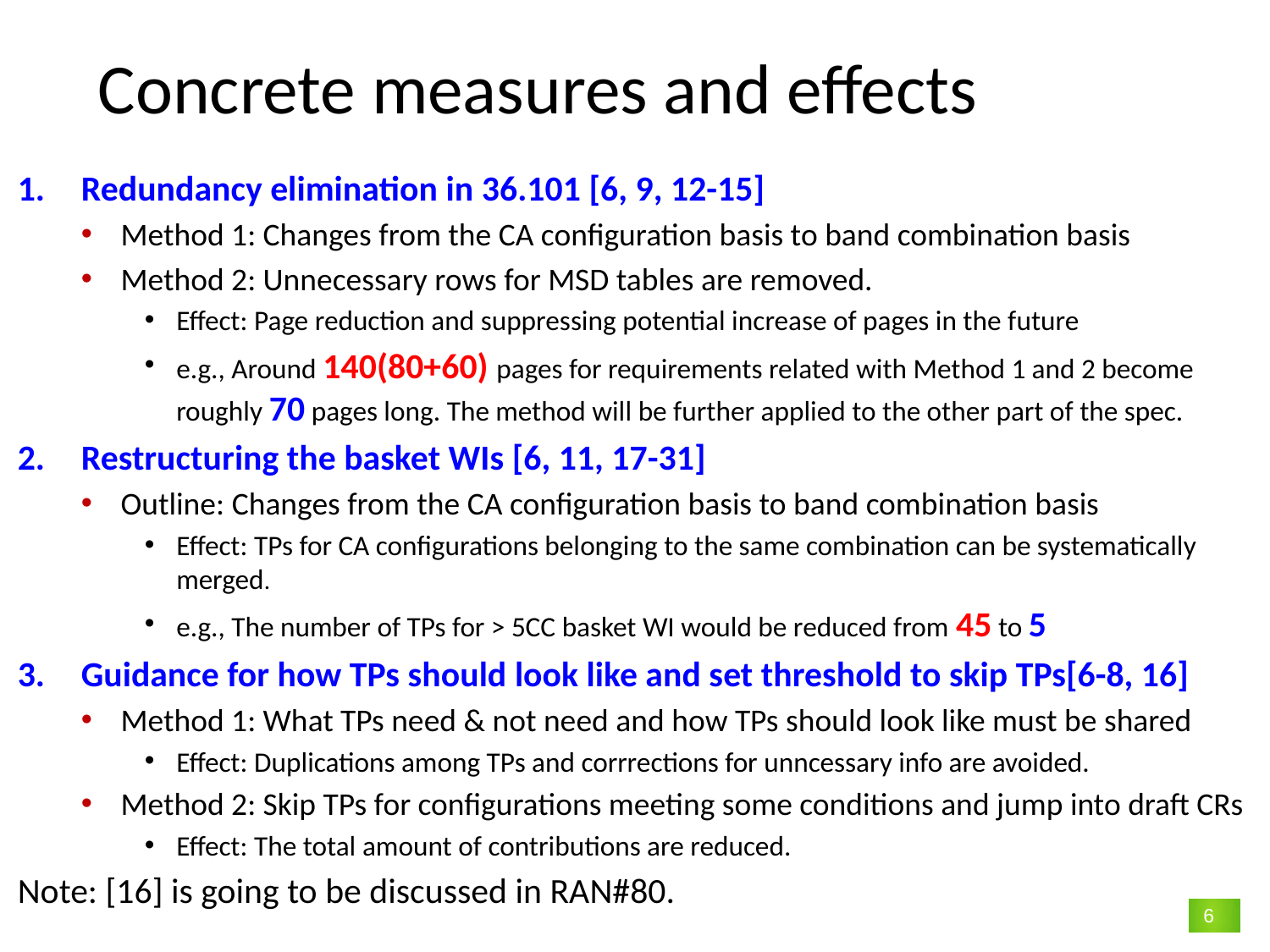

# Concrete measures and effects
Redundancy elimination in 36.101 [6, 9, 12-15]
Method 1: Changes from the CA configuration basis to band combination basis
Method 2: Unnecessary rows for MSD tables are removed.
Effect: Page reduction and suppressing potential increase of pages in the future
e.g., Around 140(80+60) pages for requirements related with Method 1 and 2 become roughly 70 pages long. The method will be further applied to the other part of the spec.
Restructuring the basket WIs [6, 11, 17-31]
Outline: Changes from the CA configuration basis to band combination basis
Effect: TPs for CA configurations belonging to the same combination can be systematically  merged.
e.g., The number of TPs for > 5CC basket WI would be reduced from 45 to 5
Guidance for how TPs should look like and set threshold to skip TPs[6-8, 16]
Method 1: What TPs need & not need and how TPs should look like must be shared
Effect: Duplications among TPs and corrrections for unncessary info are avoided.
Method 2: Skip TPs for configurations meeting some conditions and jump into draft CRs
Effect: The total amount of contributions are reduced.
Note: [16] is going to be discussed in RAN#80.